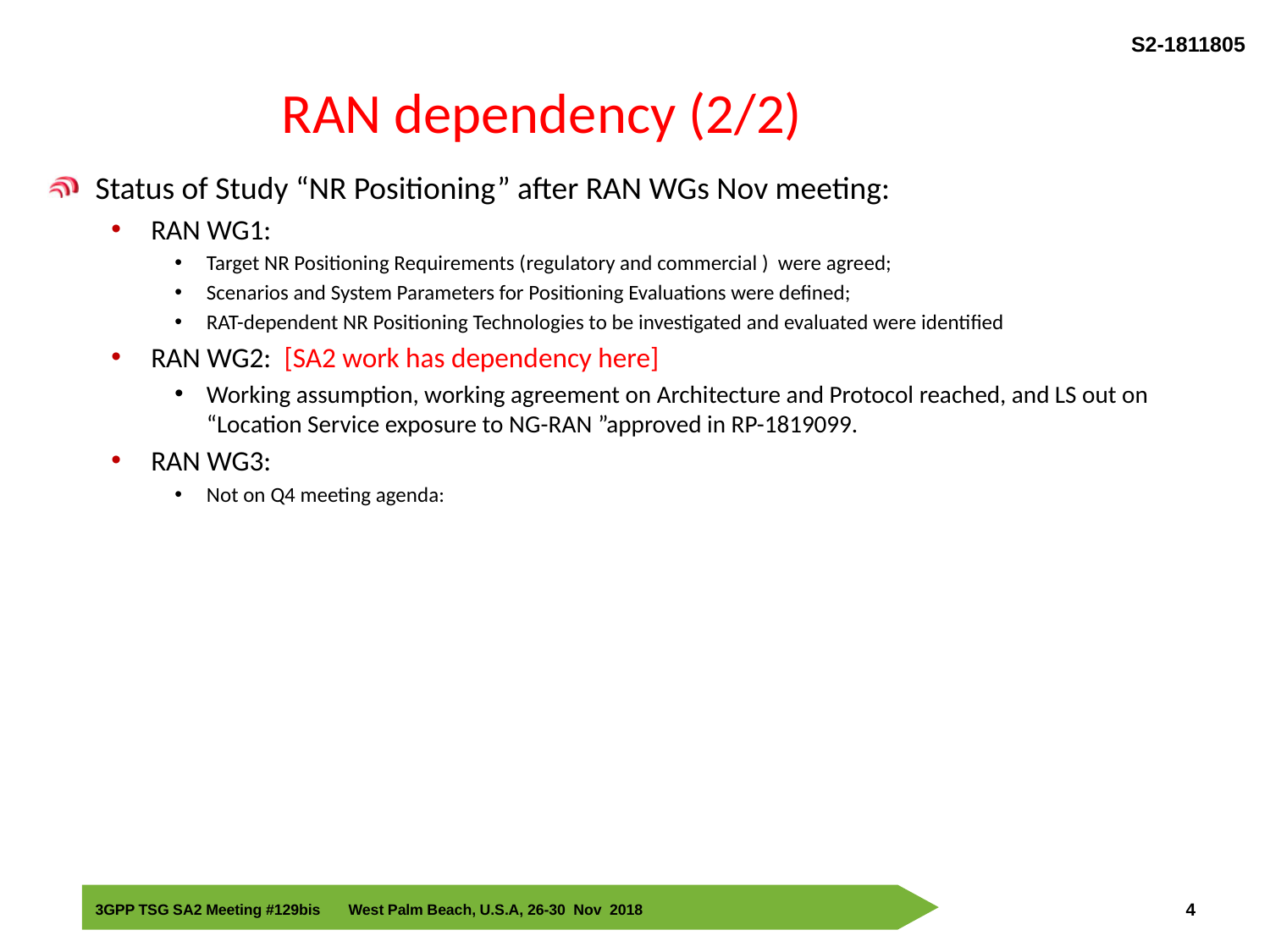

# RAN dependency (2/2)
Status of Study “NR Positioning” after RAN WGs Nov meeting:
RAN WG1:
Target NR Positioning Requirements (regulatory and commercial )  were agreed;
Scenarios and System Parameters for Positioning Evaluations were defined;
RAT-dependent NR Positioning Technologies to be investigated and evaluated were identified
RAN WG2:  [SA2 work has dependency here]
Working assumption, working agreement on Architecture and Protocol reached, and LS out on “Location Service exposure to NG-RAN ”approved in RP-1819099.
RAN WG3:
Not on Q4 meeting agenda: